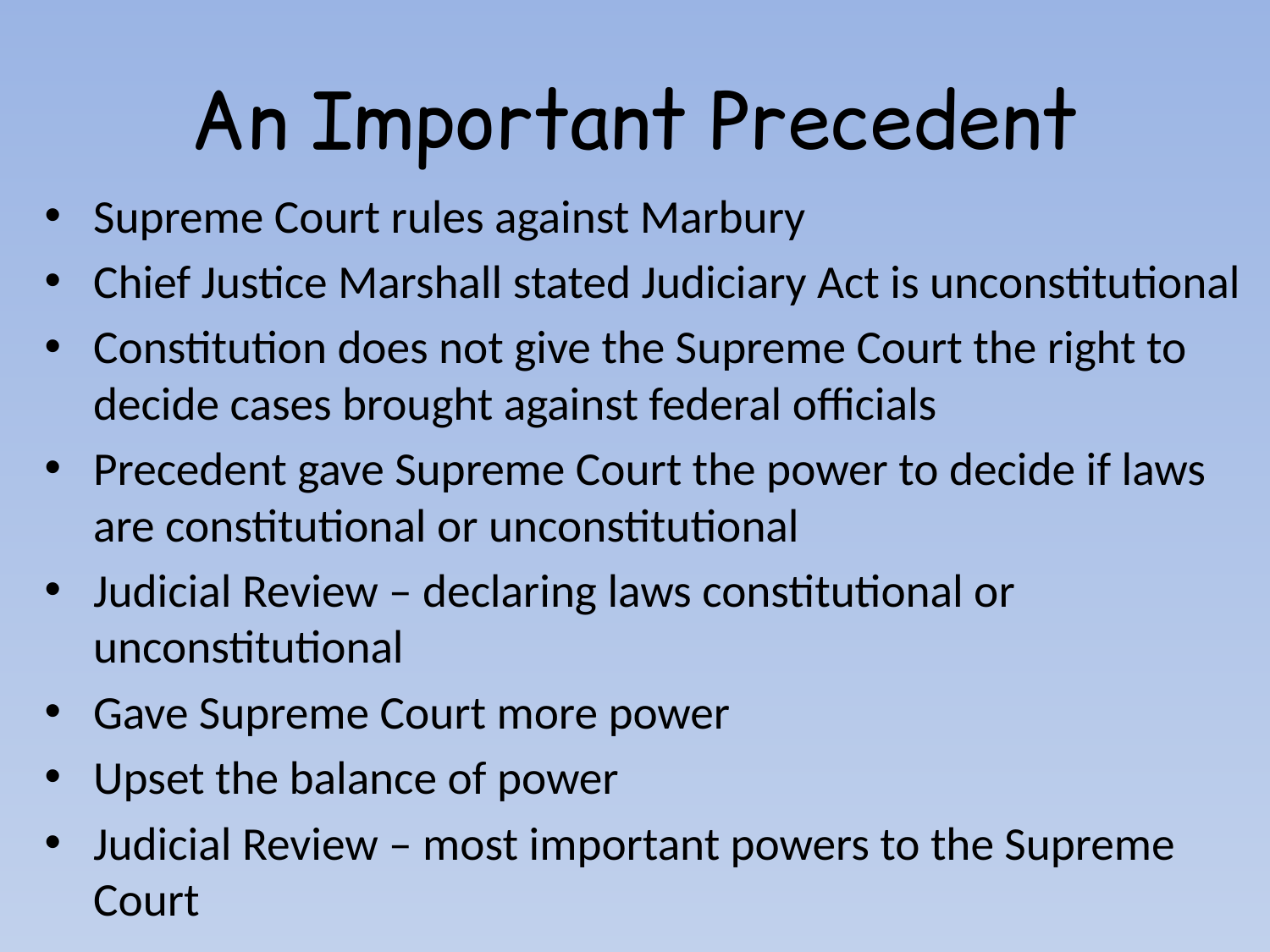

# An Important Precedent
Supreme Court rules against Marbury
Chief Justice Marshall stated Judiciary Act is unconstitutional
Constitution does not give the Supreme Court the right to decide cases brought against federal officials
Precedent gave Supreme Court the power to decide if laws are constitutional or unconstitutional
Judicial Review – declaring laws constitutional or unconstitutional
Gave Supreme Court more power
Upset the balance of power
Judicial Review – most important powers to the Supreme Court